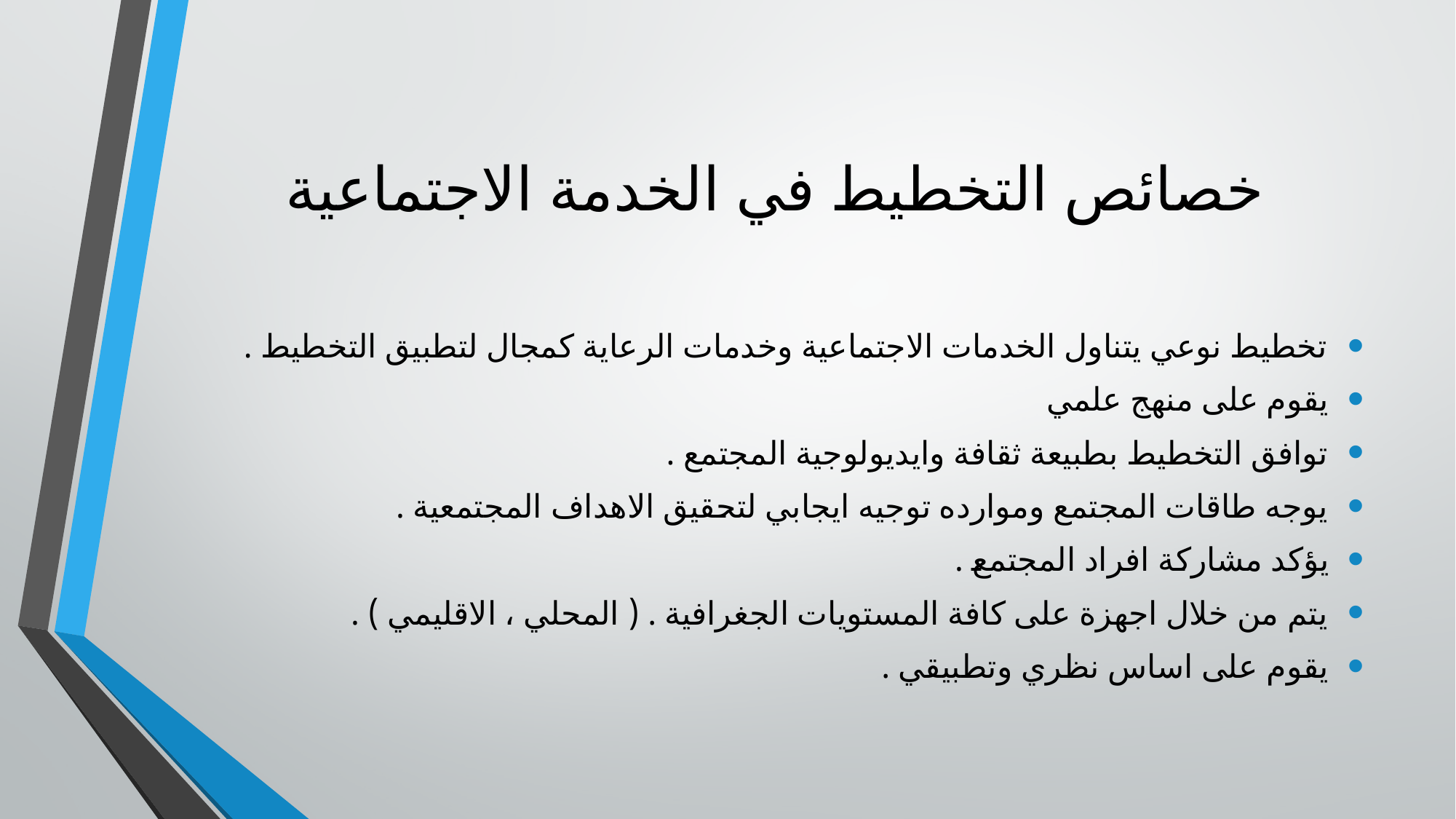

# خصائص التخطيط في الخدمة الاجتماعية
تخطيط نوعي يتناول الخدمات الاجتماعية وخدمات الرعاية كمجال لتطبيق التخطيط .
يقوم على منهج علمي
توافق التخطيط بطبيعة ثقافة وايديولوجية المجتمع .
يوجه طاقات المجتمع وموارده توجيه ايجابي لتحقيق الاهداف المجتمعية .
يؤكد مشاركة افراد المجتمع .
يتم من خلال اجهزة على كافة المستويات الجغرافية . ( المحلي ، الاقليمي ) .
يقوم على اساس نظري وتطبيقي .